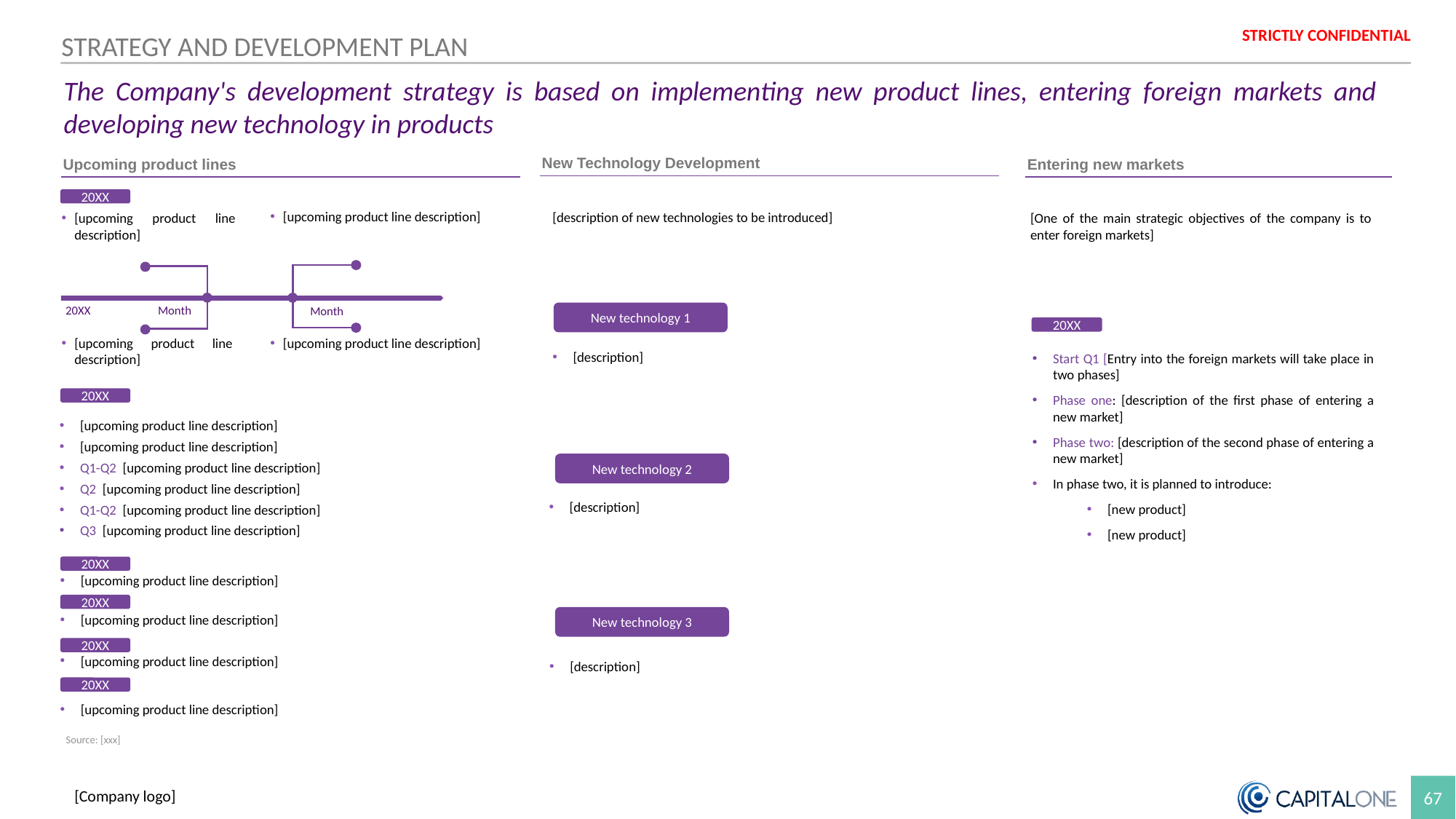

Colour palette

STRATEGY AND DEVELOPMENT PLAN
The Company's development strategy is based on implementing new product lines, entering foreign markets and developing new technology in products
New Technology Development
Upcoming product lines
Entering new markets
20XX
[upcoming product line description]
[upcoming product line description]

20XX
Month
Month

[upcoming product line description]
[upcoming product line description]
[description of new technologies to be introduced]
[One of the main strategic objectives of the company is to enter foreign markets]

New technology 1
20XX
[description]
Start Q1 [Entry into the foreign markets will take place in two phases]
Phase one: [description of the first phase of entering a new market]
Phase two: [description of the second phase of entering a new market]
In phase two, it is planned to introduce:
[new product]
[new product]

20XX
[upcoming product line description]
[upcoming product line description]
Q1-Q2. [upcoming product line description]
Q2. [upcoming product line description]
Q1-Q2. [upcoming product line description]
Q3. [upcoming product line description]

New technology 2
[description]
20XX
[upcoming product line description]
20XX
[upcoming product line description]
New technology 3
20XX
[upcoming product line description]
[description]
20XX
[upcoming product line description]
Source: [xxx]